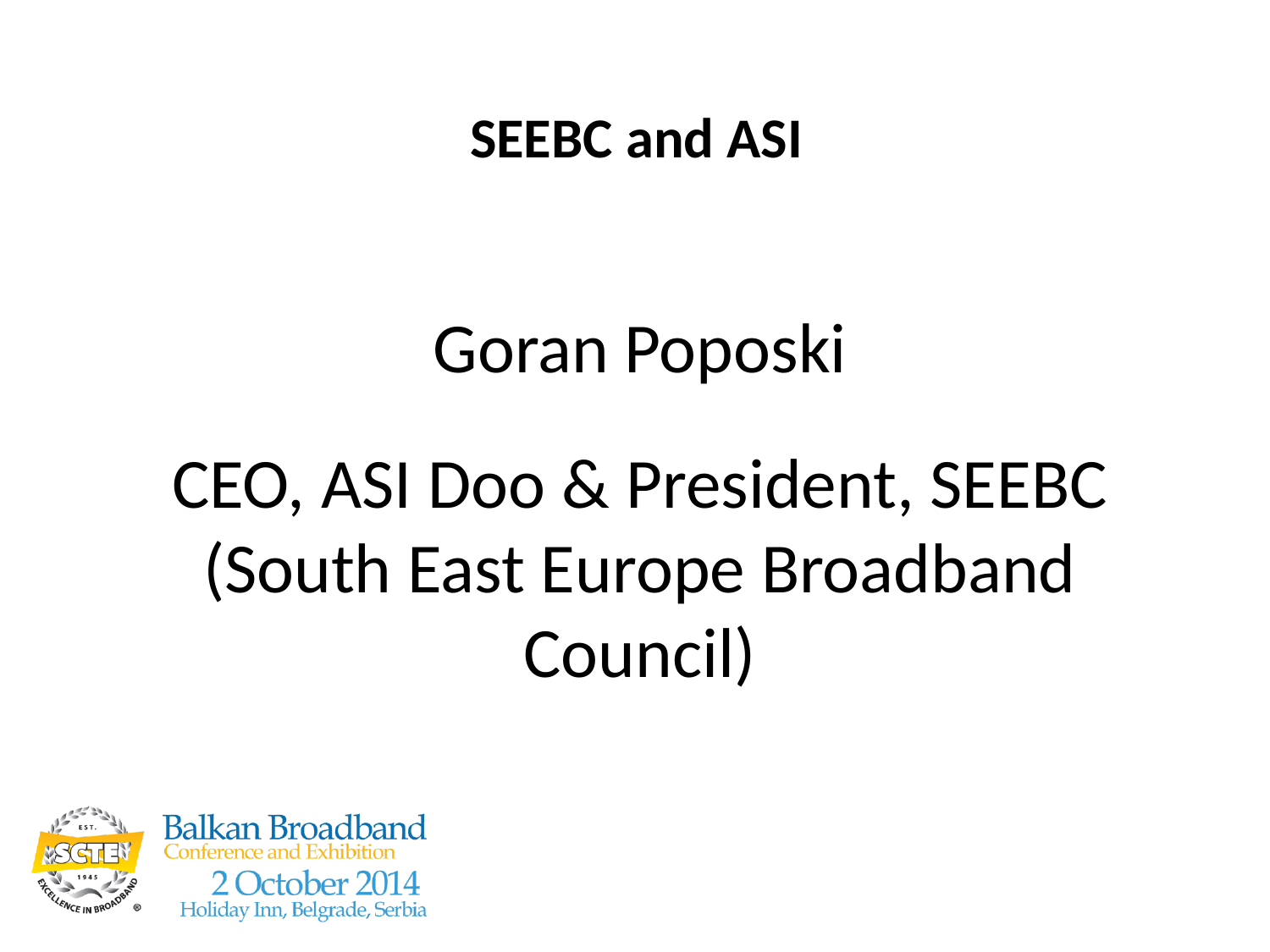

# SEEBC and ASI

Goran Poposki

CEO, ASI Doo & President, SEEBC
(South East Europe Broadband Council)